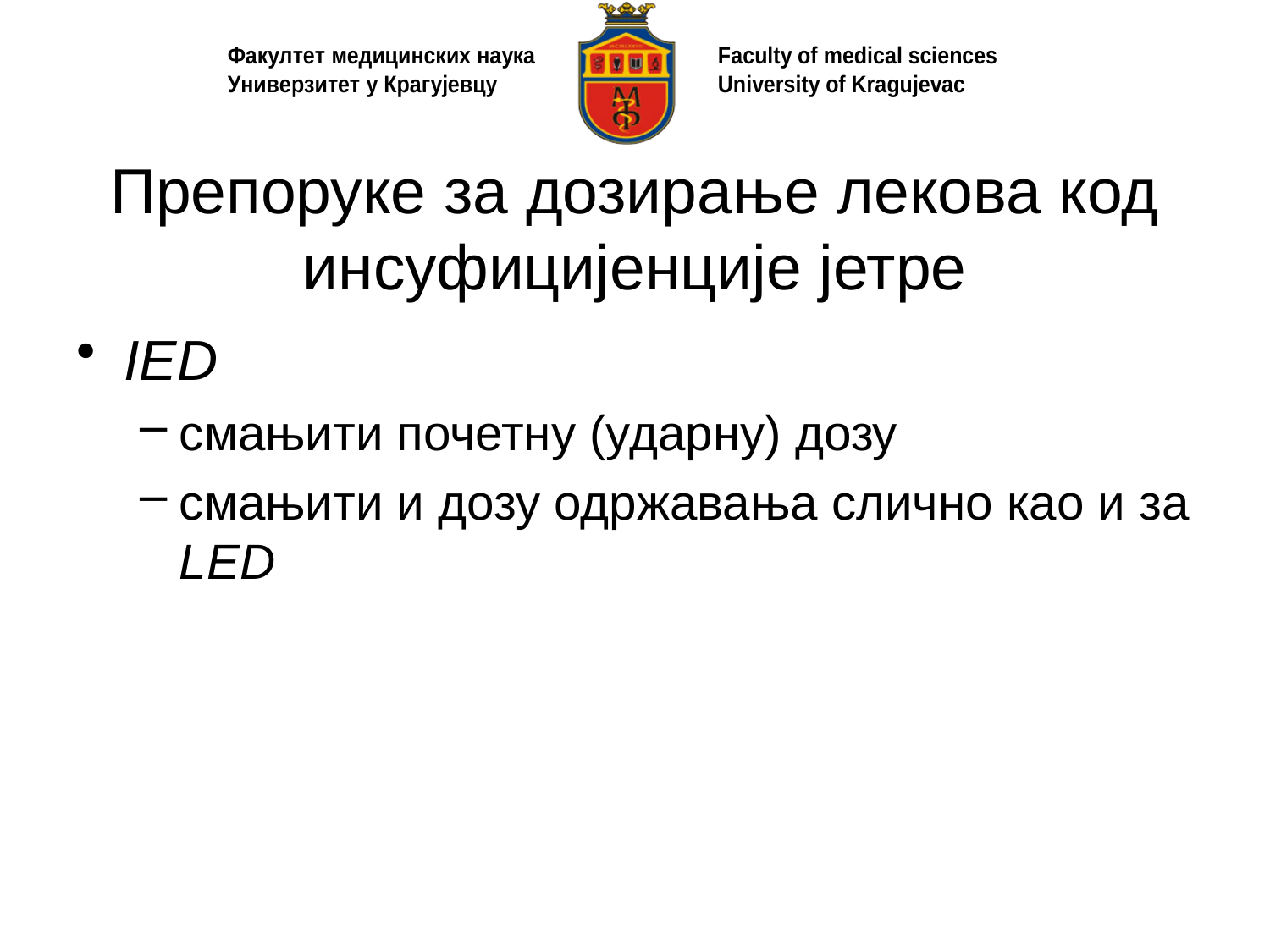

# Препоруке за дозирање лекова код инсуфицијенције јетре
IED
смањити почетну (ударну) дозу
смањити и дозу одржавања слично као и за LED